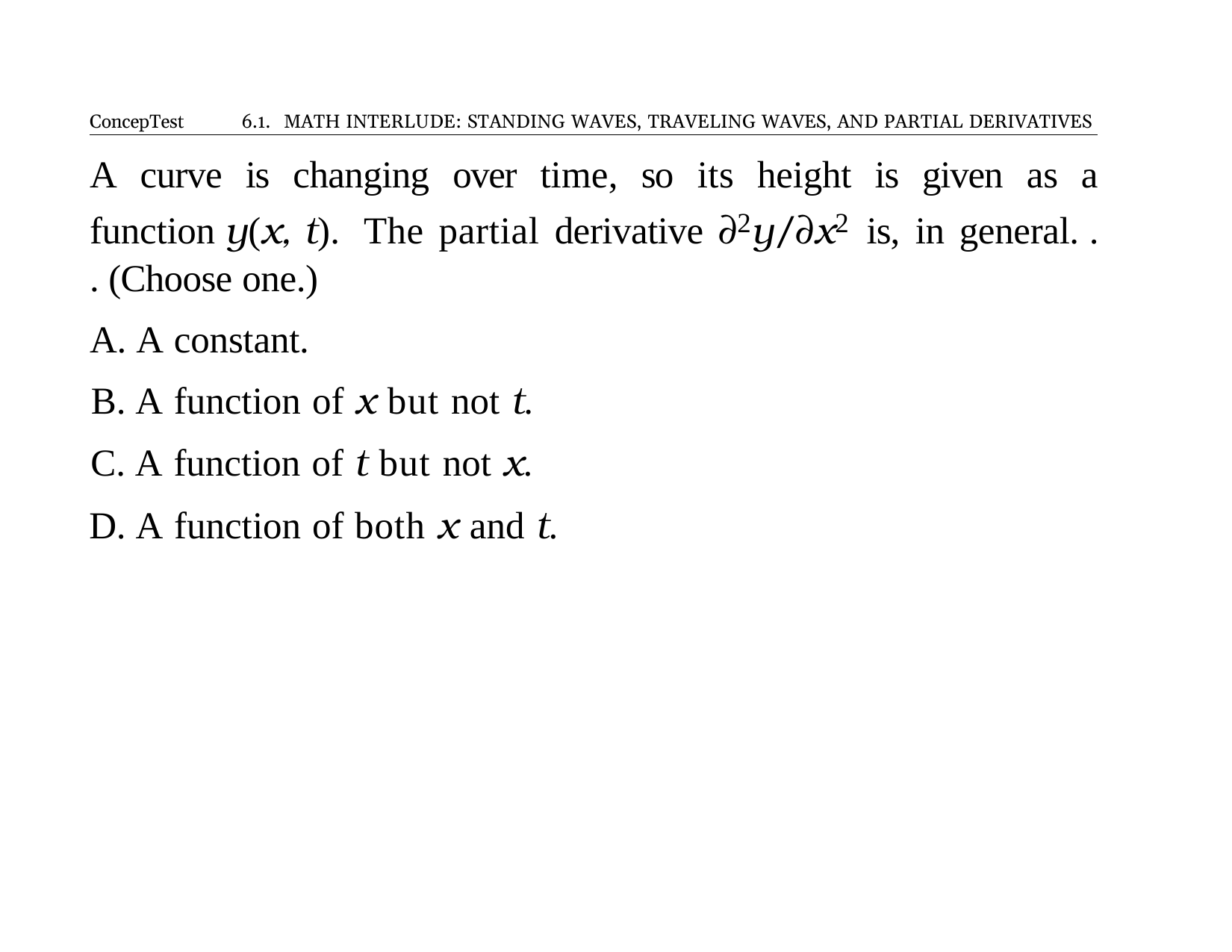

ConcepTest	6.1.  MATH INTERLUDE: STANDING WAVES, TRAVELING WAVES, AND PARTIAL DERIVATIVES

# A curve is changing over time, so its height is given as a function y(x, t). The partial derivative ∂2y/∂x2 is, in general. . . (Choose one.)
A. A constant.
B. A function of x but not t.
C. A function of t but not x.
D. A function of both x and t.